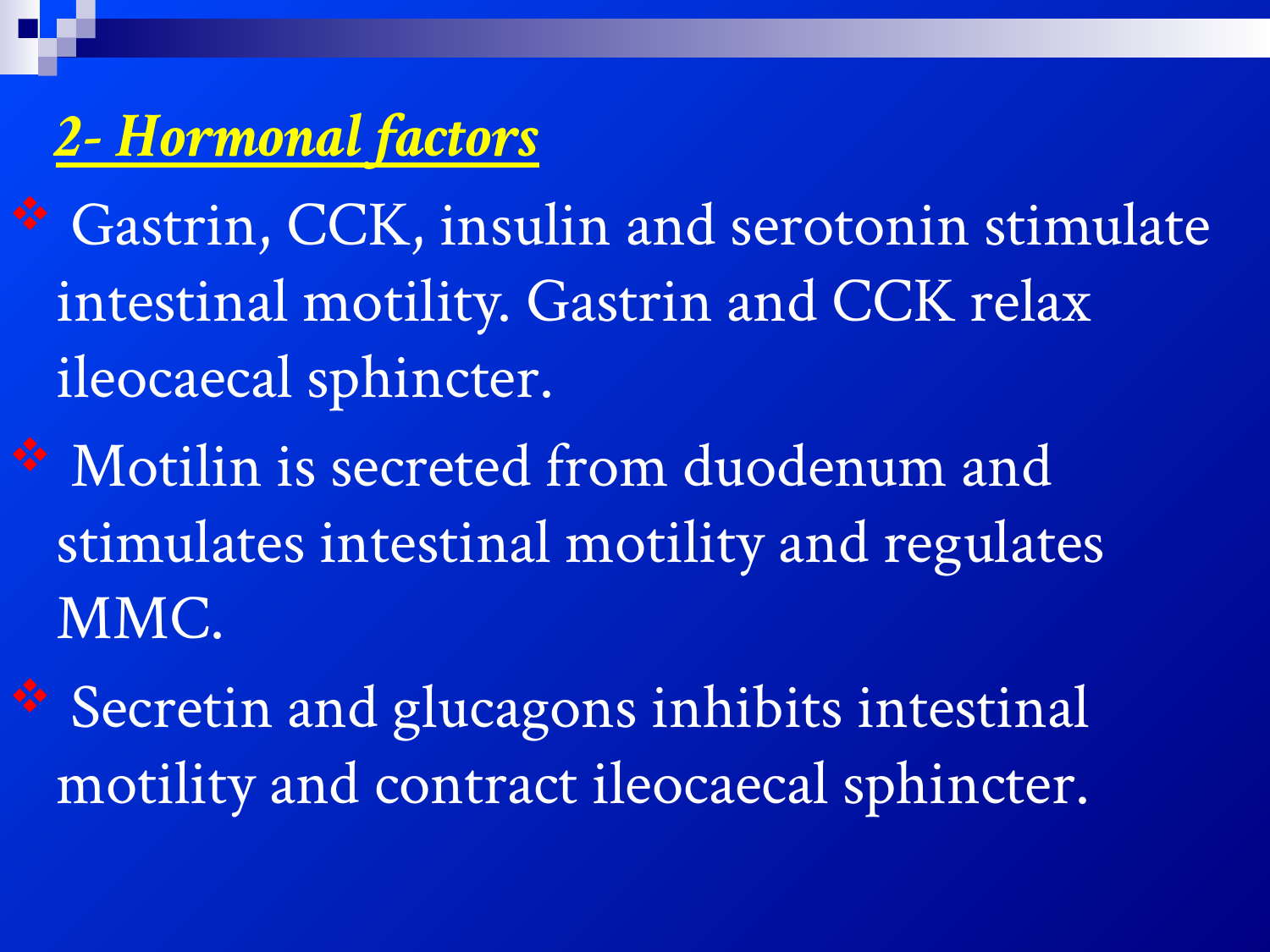

2- Hormonal factors
 Gastrin, CCK, insulin and serotonin stimulate intestinal motility. Gastrin and CCK relax ileocaecal sphincter.
 Motilin is secreted from duodenum and stimulates intestinal motility and regulates MMC.
 Secretin and glucagons inhibits intestinal motility and contract ileocaecal sphincter.